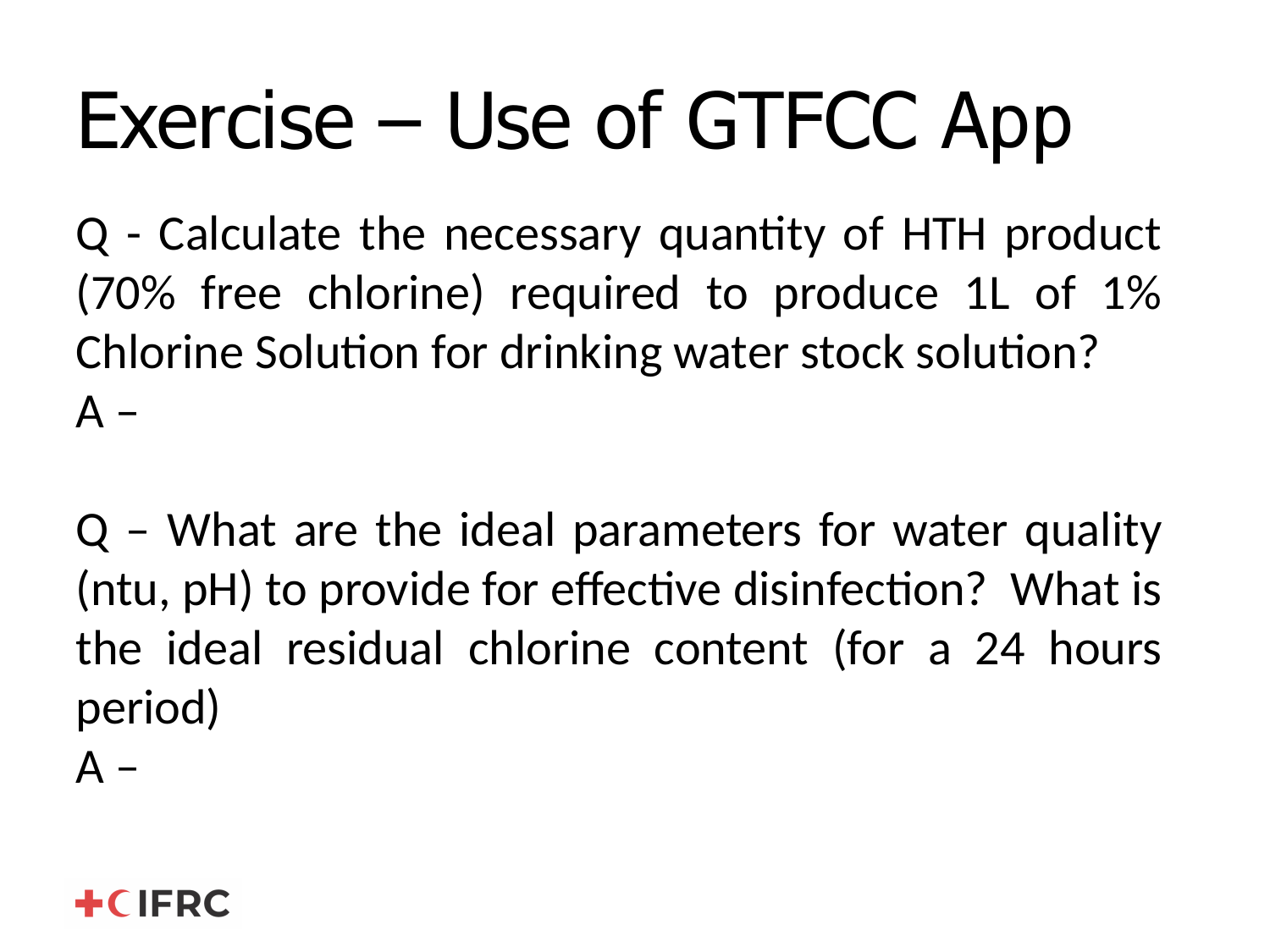

# Exercise – Use of GTFCC App
Q - Calculate the necessary quantity of HTH product (70% free chlorine) required to produce 1L of 1% Chlorine Solution for drinking water stock solution?
A –

Q – What are the ideal parameters for water quality (ntu, pH) to provide for effective disinfection?  What is the ideal residual chlorine content (for a 24 hours period)
A –